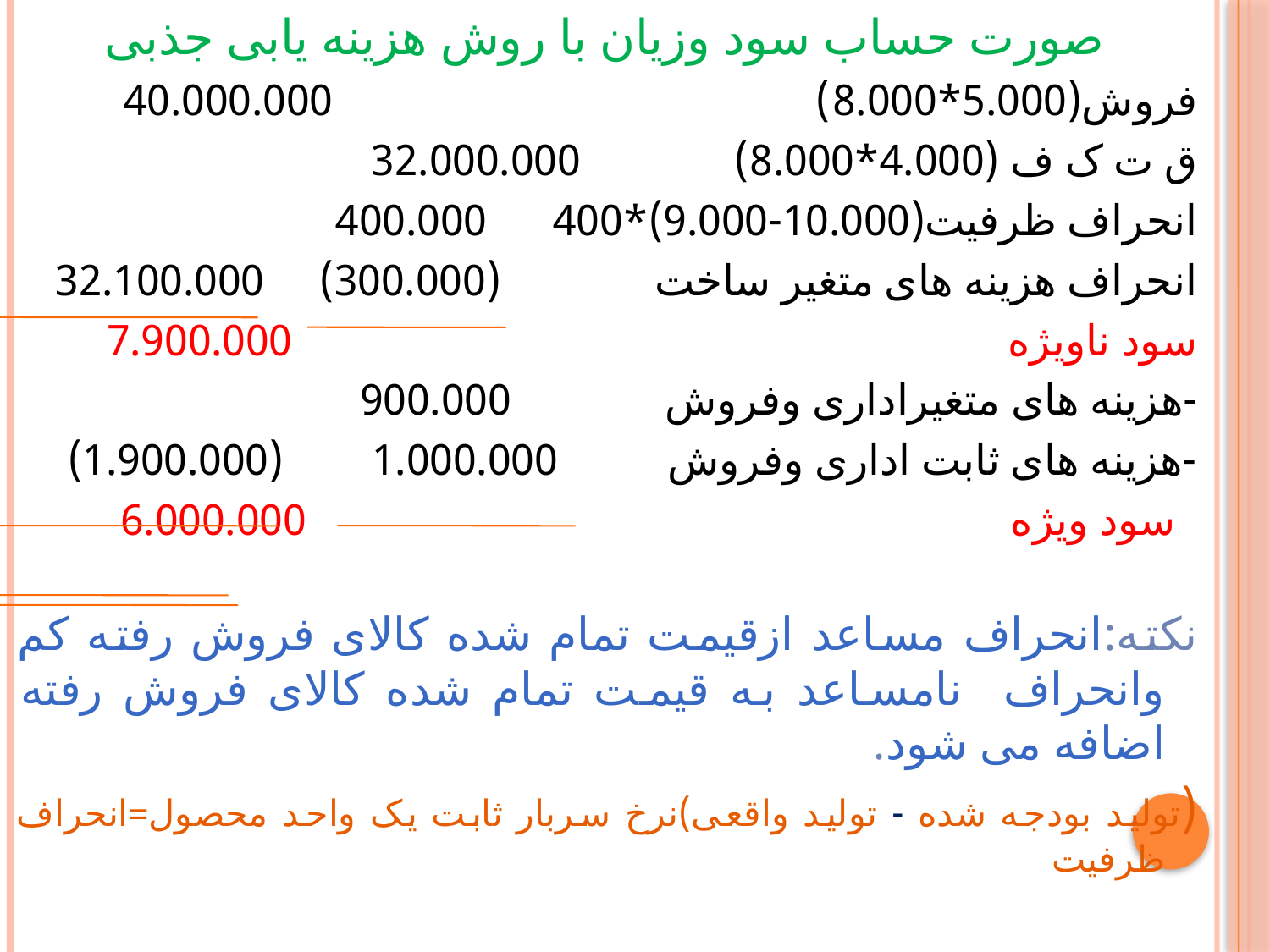

صورت حساب سود وزیان با روش هزینه یابی جذبی
فروش(5.000*8.000)                                            40.000.000
ق ت ک ف (4.000*8.000)              32.000.000
انحراف ظرفیت(10.000-9.000)*400      400.000
انحراف هزینه های متغیر ساخت              (300.000)     32.100.000
سود ناویژه                                                                 7.900.000
-هزینه های متغیراداری وفروش              900.000
-هزینه های ثابت اداری وفروش          1.000.000        (1.900.000)
  سود ویژه                                                                6.000.000

نکته:انحراف مساعد ازقیمت تمام شده کالای فروش رفته کم وانحراف  نامساعد به قیمت تمام شده کالای فروش رفته اضافه می شود.
(تولید بودجه شده - تولید واقعی)نرخ سربار ثابت یک واحد محصول=انحراف ظرفیت
#